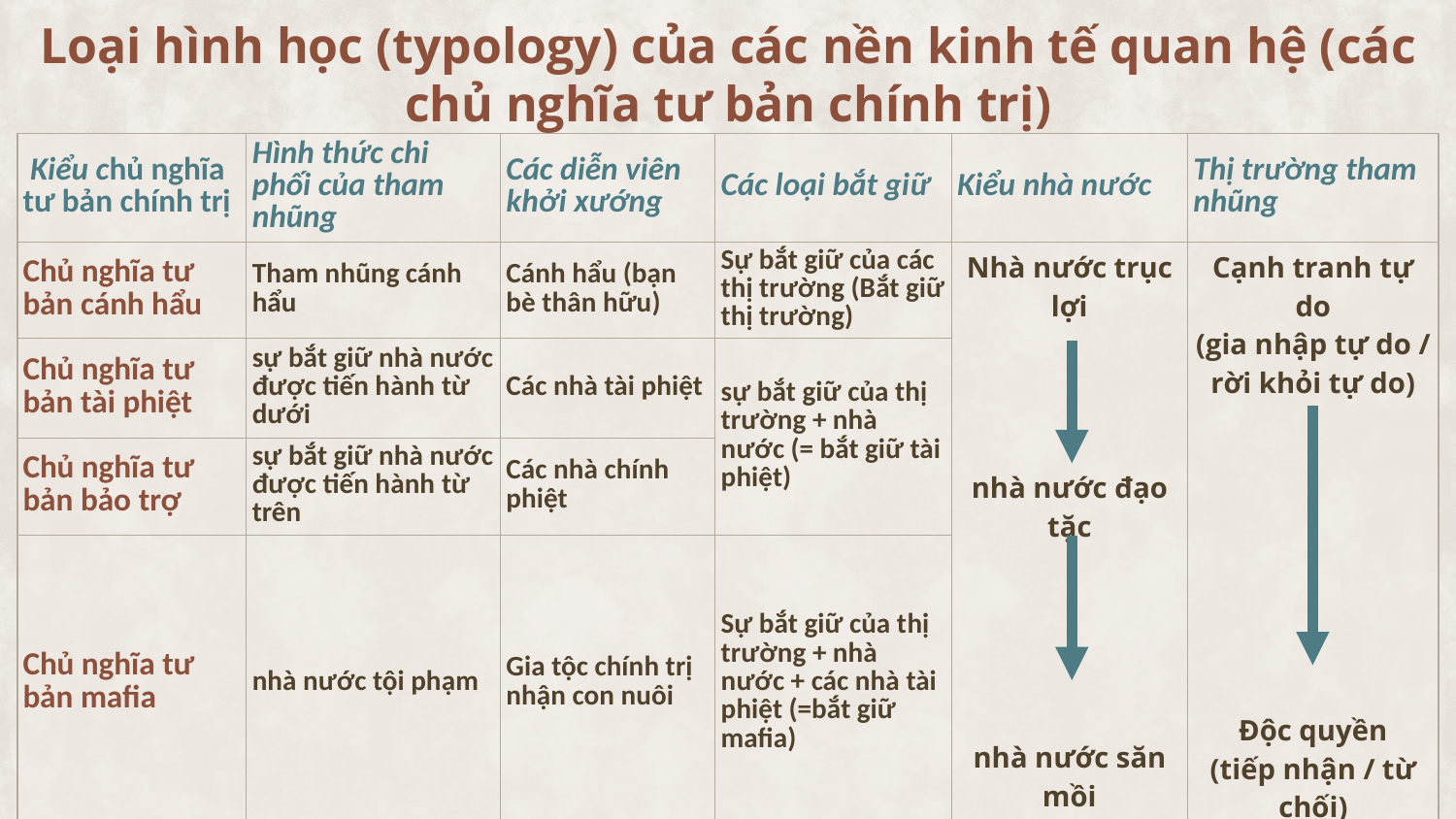

# Loại hình học (typology) của các nền kinh tế quan hệ (các chủ nghĩa tư bản chính trị)
| Kiểu chủ nghĩa tư bản chính trị | Hình thức chi phối của tham nhũng | Các diễn viên khởi xướng | Các loại bắt giữ | Kiểu nhà nước | Thị trường tham nhũng |
| --- | --- | --- | --- | --- | --- |
| Chủ nghĩa tư bản cánh hẩu | Tham nhũng cánh hẩu | Cánh hẩu (bạn bè thân hữu) | Sự bắt giữ của các thị trường (Bắt giữ thị trường) | Nhà nước trục lợi     nhà nước đạo tặc       nhà nước săn mồi | Cạnh tranh tự do (gia nhập tự do / rời khỏi tự do)           Độc quyền (tiếp nhận / từ chối) |
| Chủ nghĩa tư bản tài phiệt | sự bắt giữ nhà nước được tiến hành từ dưới | Các nhà tài phiệt | sự bắt giữ của thị trường + nhà nước (= bắt giữ tài phiệt) |  |  |
| Chủ nghĩa tư bản bảo trợ | sự bắt giữ nhà nước được tiến hành từ trên | Các nhà chính phiệt |  |  |  |
| Chủ nghĩa tư bản mafia | nhà nước tội phạm | Gia tộc chính trị nhận con nuôi | Sự bắt giữ của thị trường + nhà nước + các nhà tài phiệt (=bắt giữ mafia) |  |  |